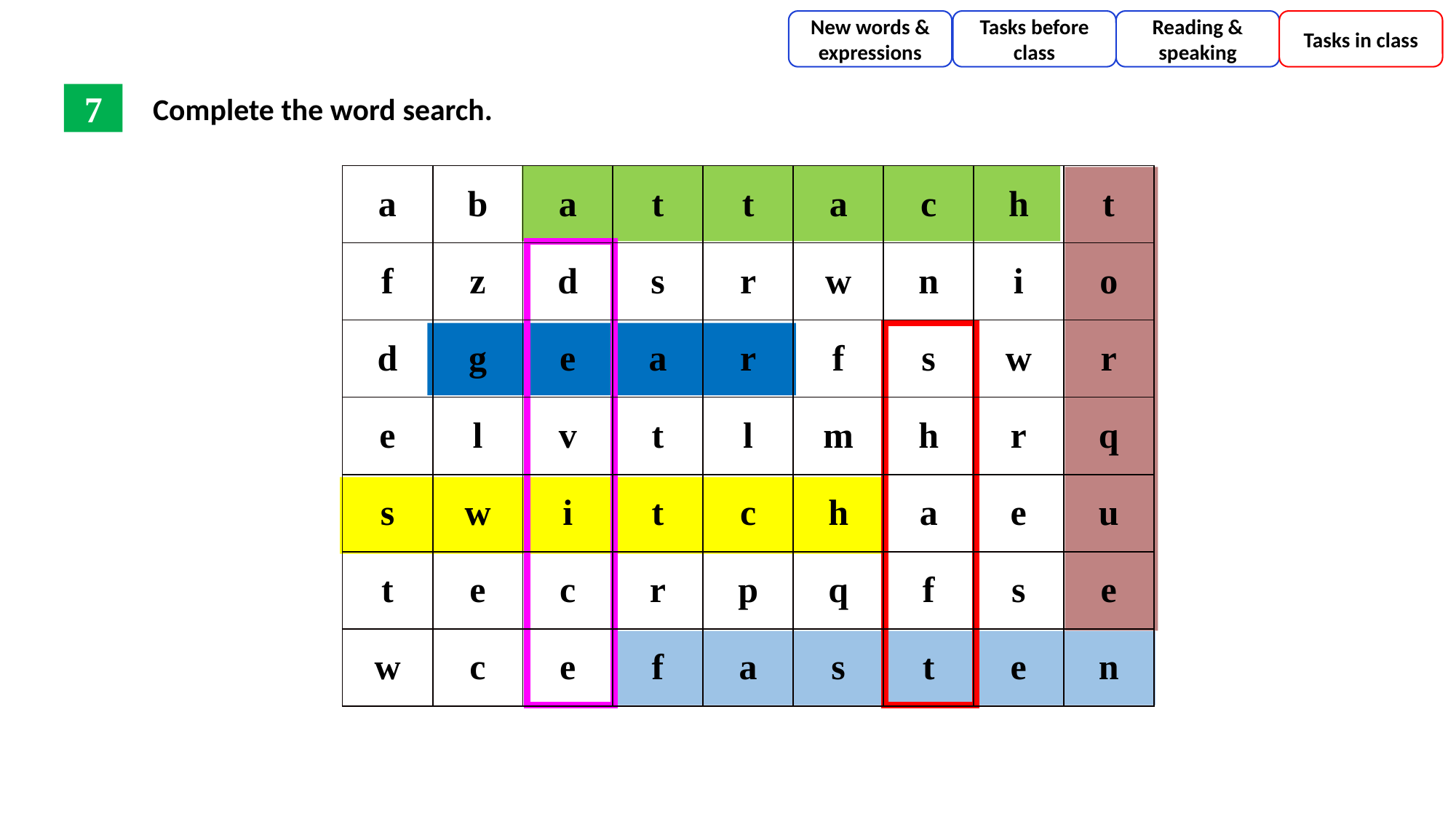

New words & expressions
Tasks before class
Reading & speaking
Tasks in class
Complete the word search.
7

| a | b | a | t | t | a | c | h | t |
| --- | --- | --- | --- | --- | --- | --- | --- | --- |
| f | z | d | s | r | w | n | i | o |
| d | g | e | a | r | f | s | w | r |
| e | l | v | t | l | m | h | r | q |
| s | w | i | t | c | h | a | e | u |
| t | e | c | r | p | q | f | s | e |
| w | c | e | f | a | s | t | e | n |